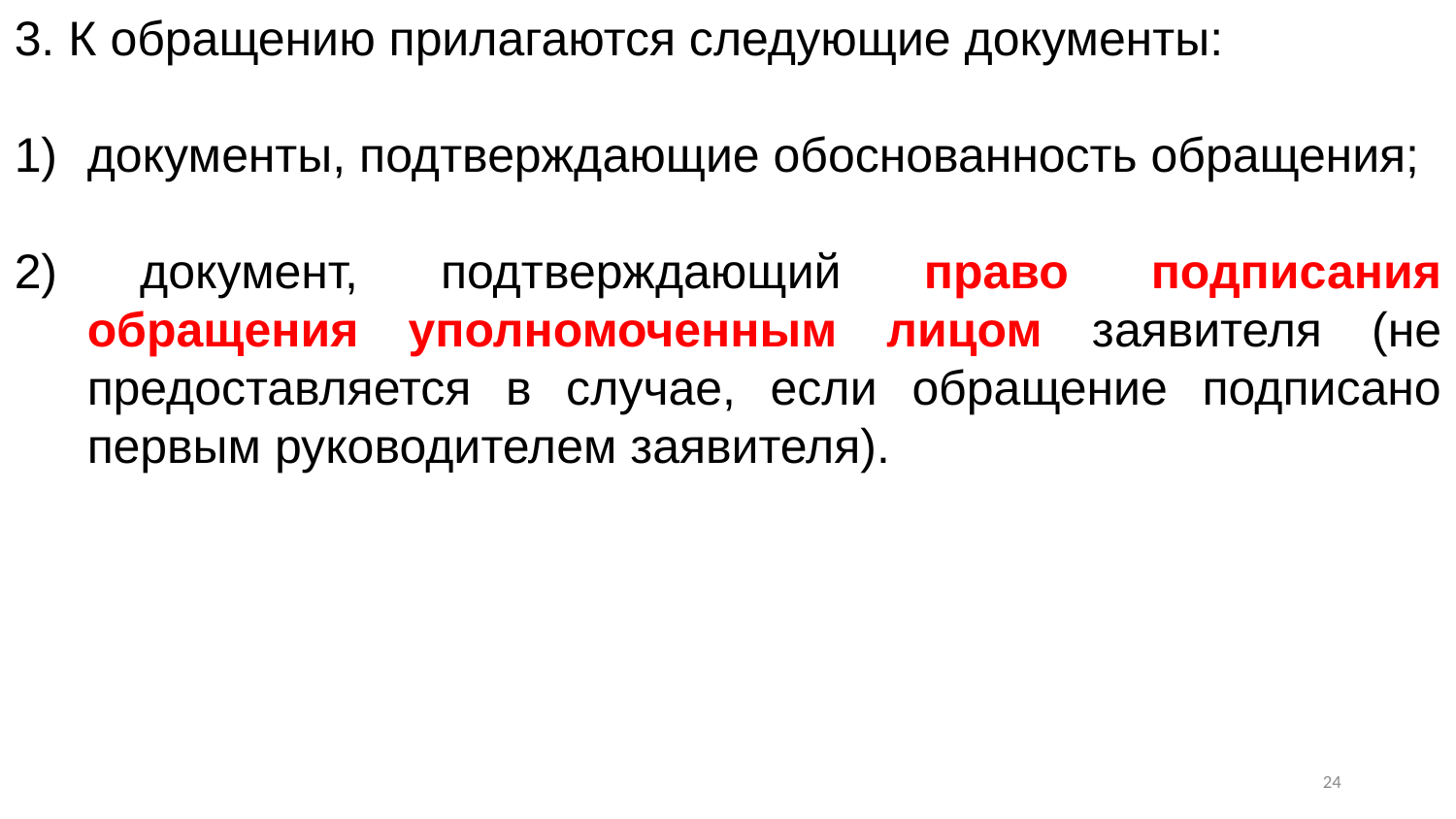

3. К обращению прилагаются следующие документы:

документы, подтверждающие обоснованность обращения;

2) документ, подтверждающий право подписания обращения уполномоченным лицом заявителя (не предоставляется в случае, если обращение подписано первым руководителем заявителя).
24